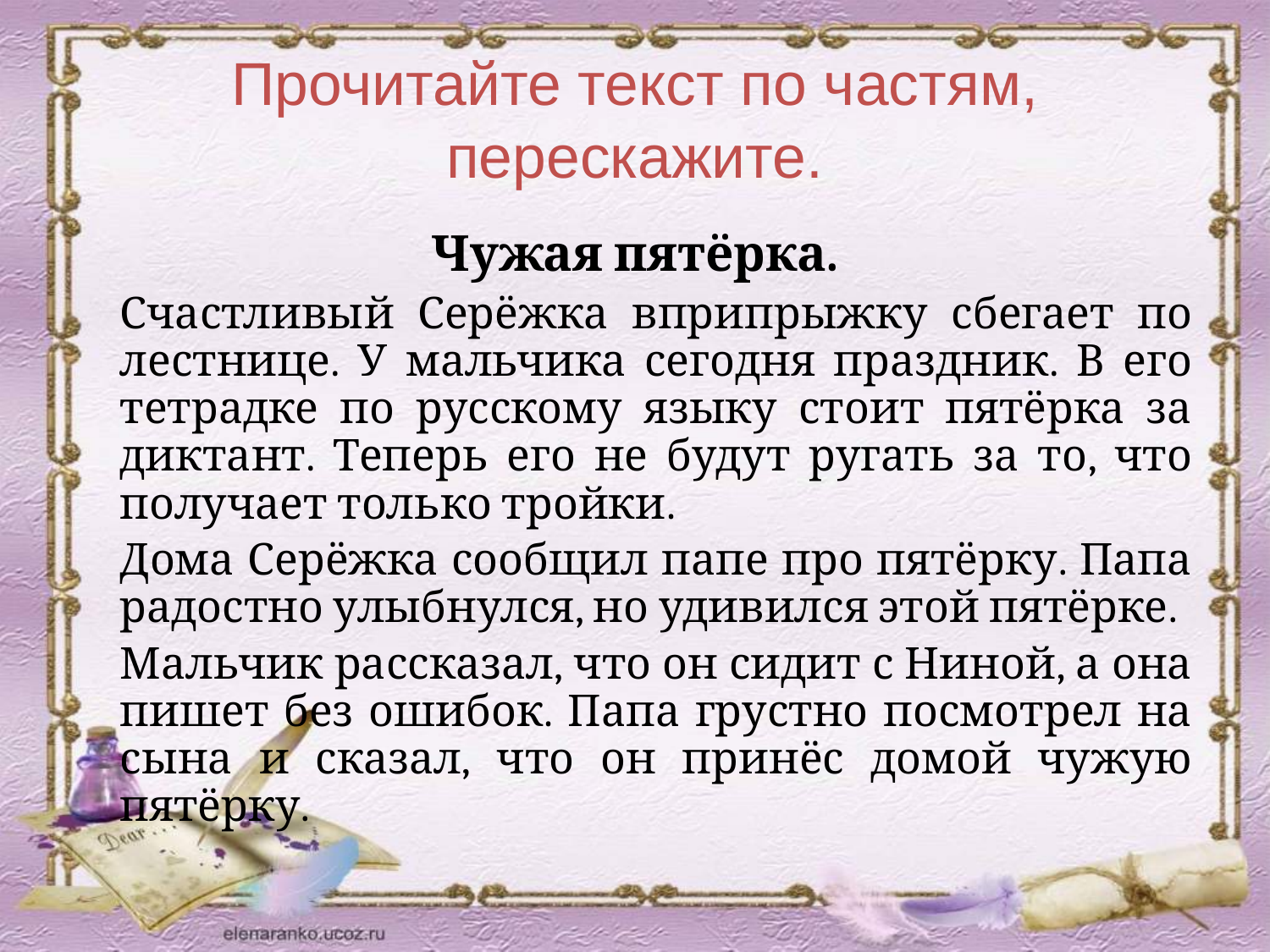

# Прочитайте текст по частям, перескажите.
Чужая пятёрка.
		Счастливый Серёжка вприпрыжку сбегает по лестнице. У мальчика сегодня праздник. В его тетрадке по русскому языку стоит пятёрка за диктант. Теперь его не будут ругать за то, что получает только тройки.
		Дома Серёжка сообщил папе про пятёрку. Папа радостно улыбнулся, но удивился этой пятёрке.
		Мальчик рассказал, что он сидит с Ниной, а она пишет без ошибок. Папа грустно посмотрел на сына и сказал, что он принёс домой чужую пятёрку.